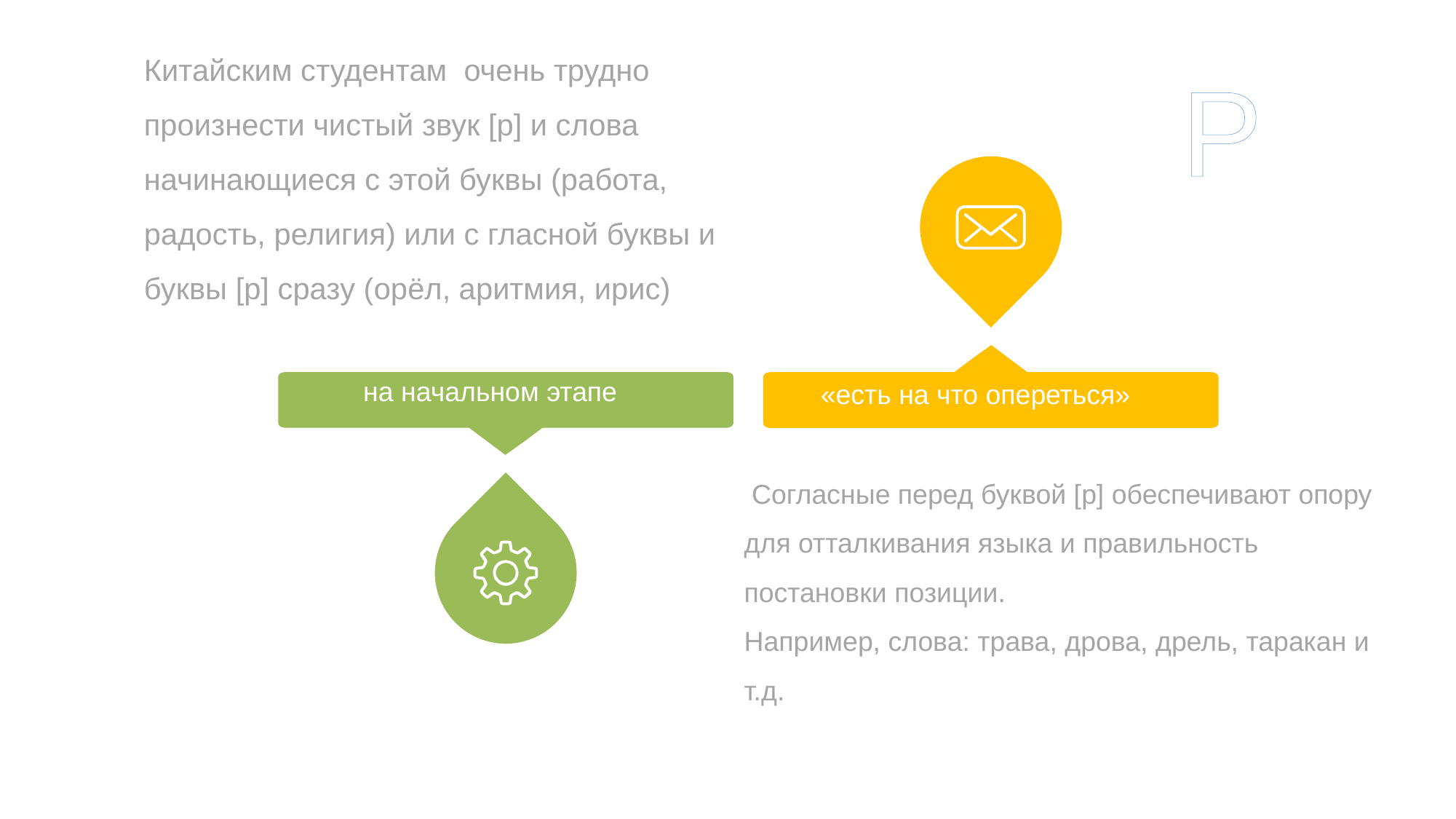

Китайским студентам  очень трудно произнести чистый звук [р] и слова начинающиеся с этой буквы (работа, радость, религия) или с гласной буквы и буквы [р] сразу (орёл, аритмия, ирис)
Р

на начальном этапе
«есть на что опереться»

 Согласные перед буквой [р] обеспечивают опору для отталкивания языка и правильность постановки позиции.
Например, слова: трава, дрова, дрель, таракан и т.д.